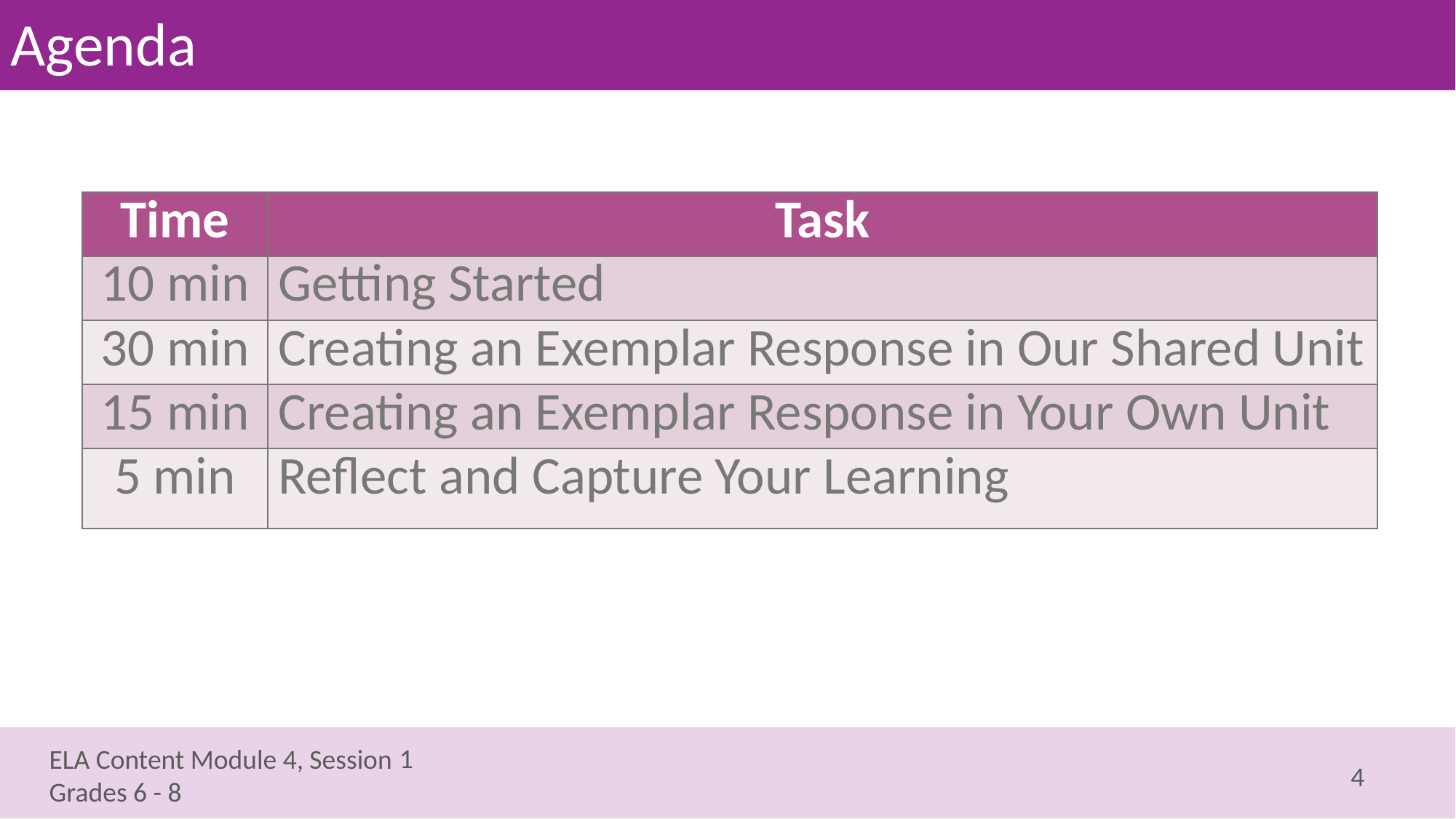

# Agenda
| Time | Task |
| --- | --- |
| 10 min | Getting Started |
| 30 min | Creating an Exemplar Response in Our Shared Unit |
| 15 min | Creating an Exemplar Response in Your Own Unit |
| 5 min | Reflect and Capture Your Learning |
1
4